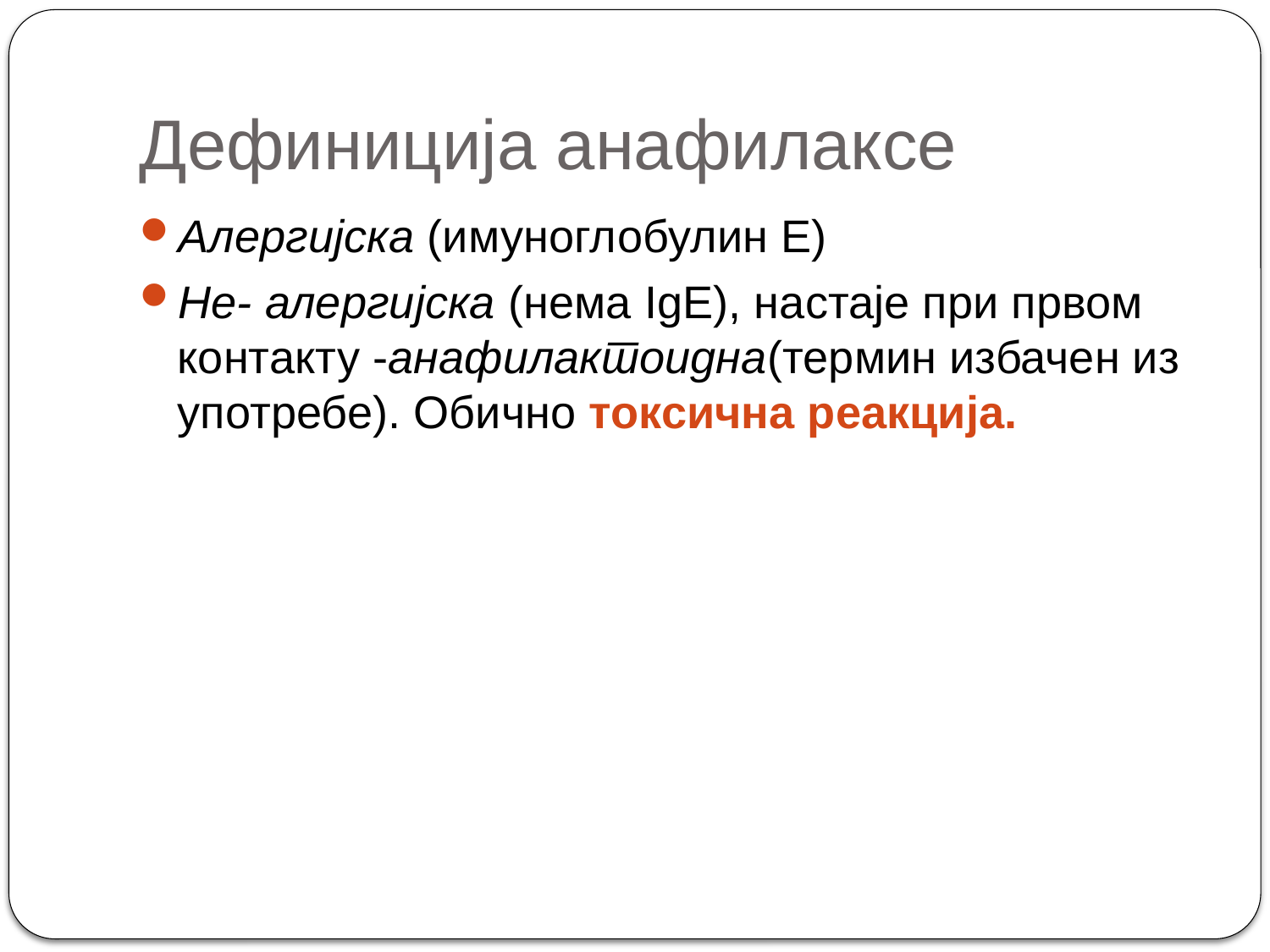

# Дефиниција анафилаксе
Алергијска (имуноглобулин Е)
Не- алергијска (нема IgE), настаје при првом контакту -анафилактоидна(термин избачен из употребе). Обично токсична реакција.